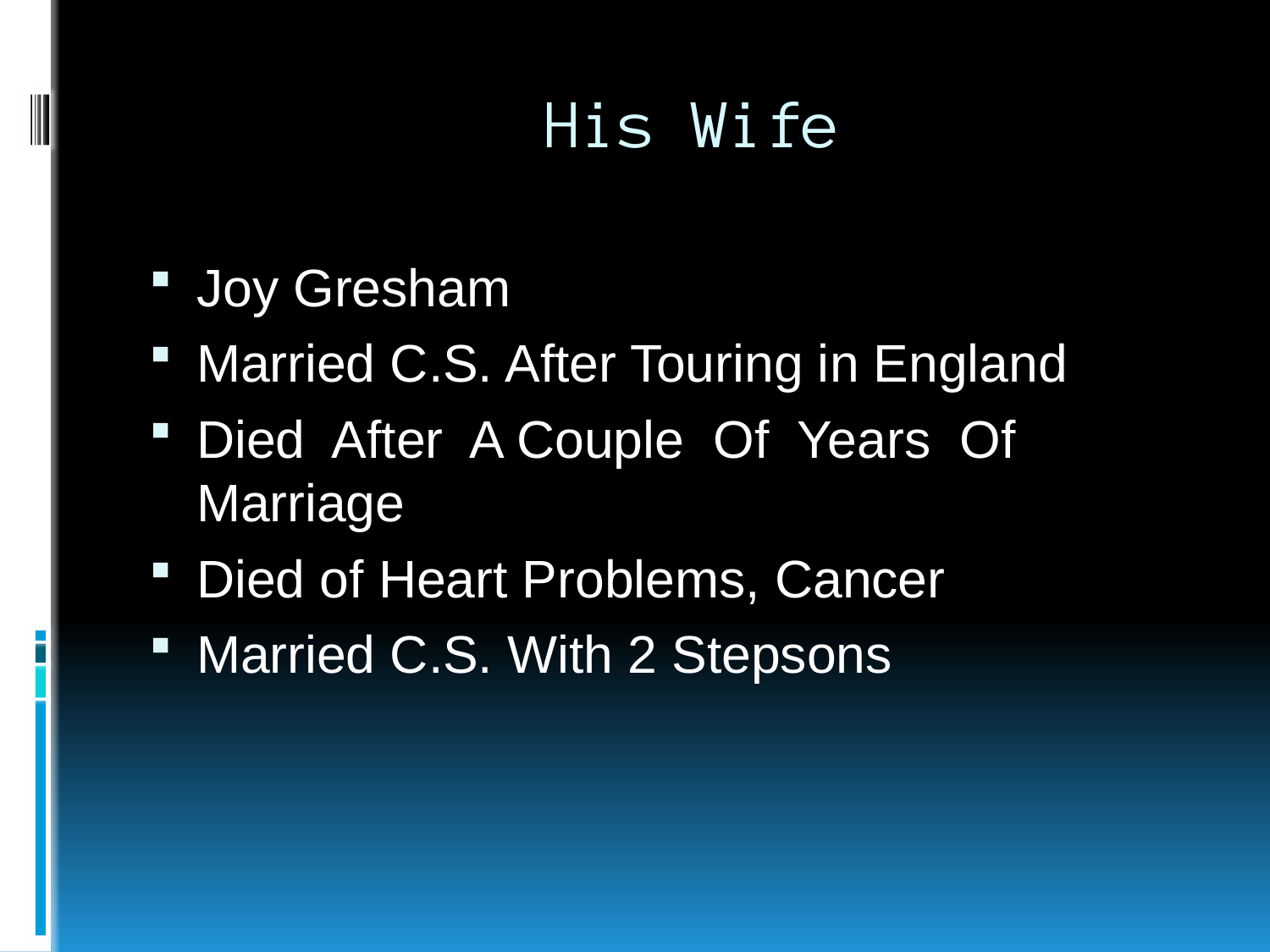

# His Wife
Joy Gresham
Married C.S. After Touring in England
Died  After  A Couple  Of  Years  Of Marriage
Died of Heart Problems, Cancer
Married C.S. With 2 Stepsons